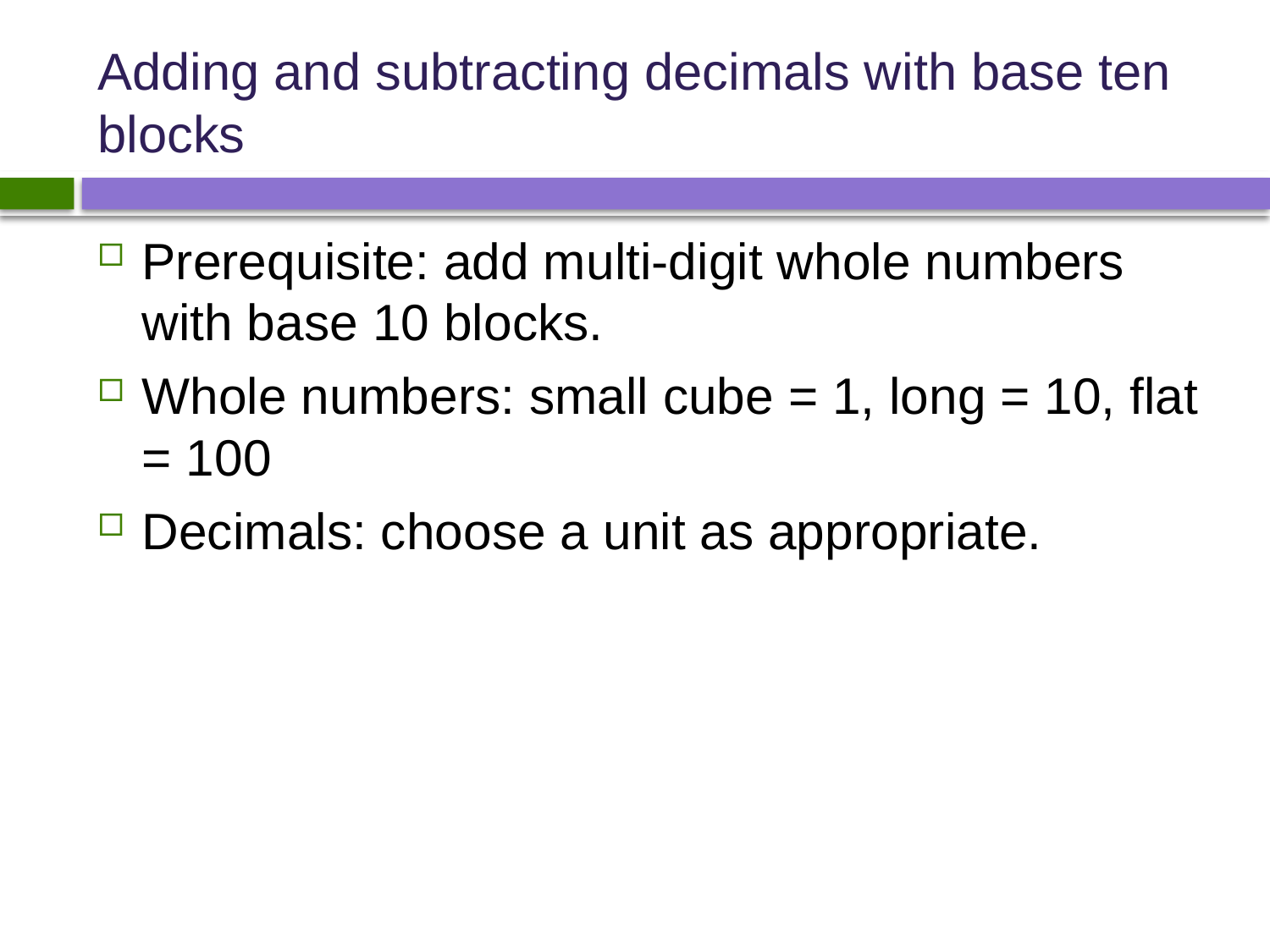

# Adding and subtracting decimals with base ten blocks
Prerequisite: add multi-digit whole numbers with base 10 blocks.
Whole numbers: small cube = 1, long = 10, flat = 100
Decimals: choose a unit as appropriate.